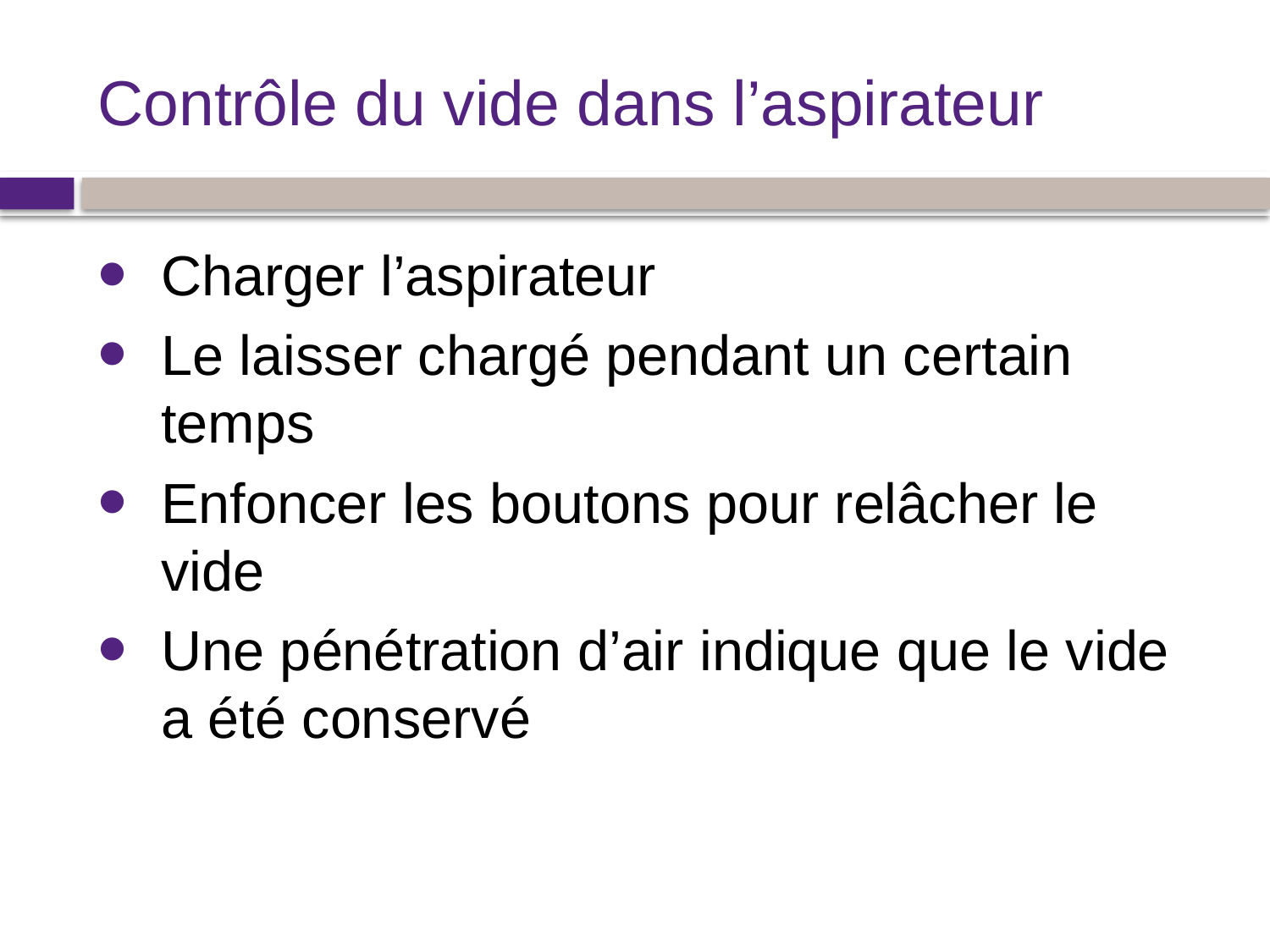

# Contrôle du vide dans l’aspirateur
Charger l’aspirateur
Le laisser chargé pendant un certain temps
Enfoncer les boutons pour relâcher le vide
Une pénétration d’air indique que le vide a été conservé